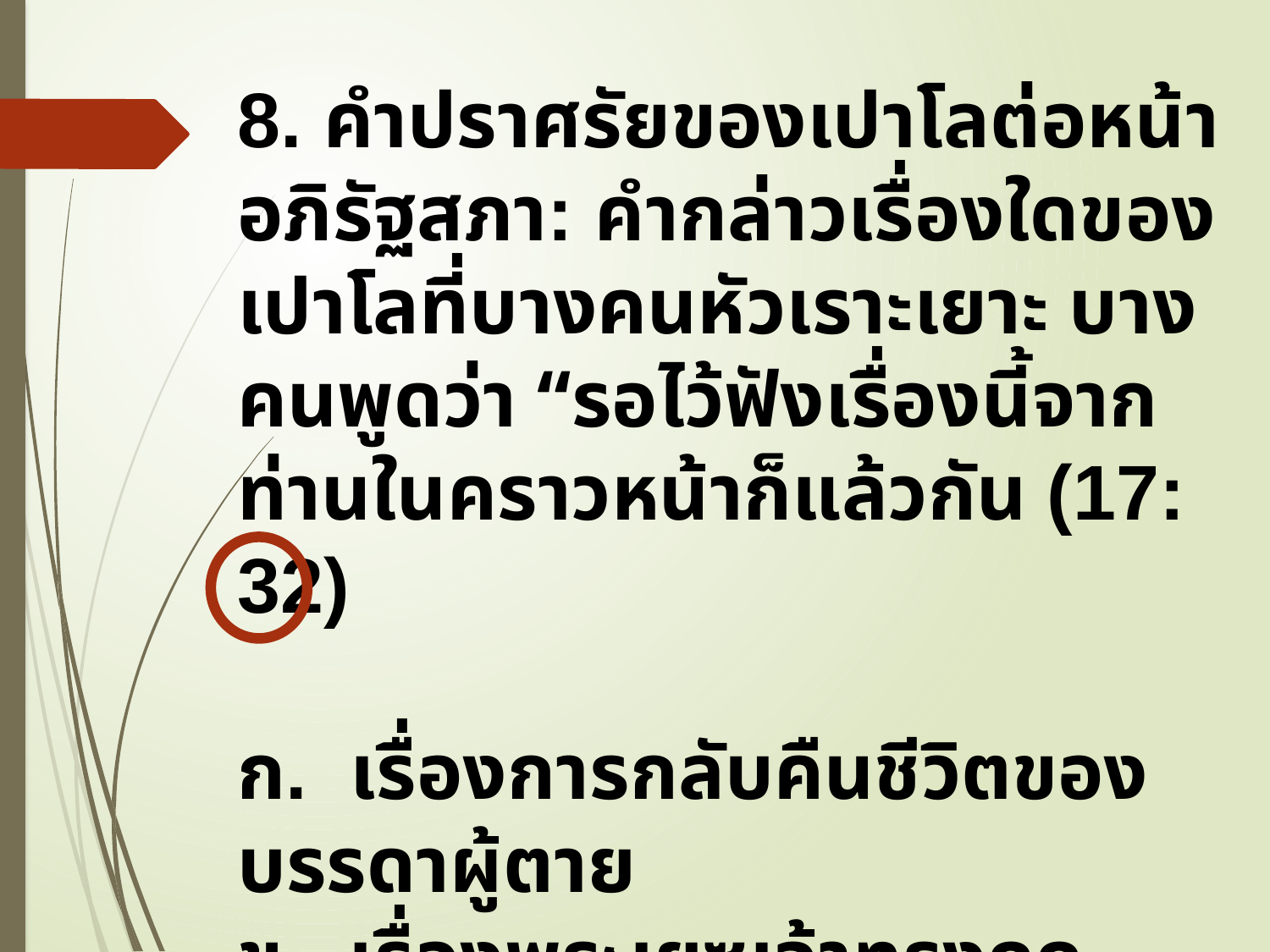

8. คำปราศรัยของเปาโลต่อหน้าอภิรัฐสภา: คำกล่าวเรื่องใดของเปาโลที่บางคนหัวเราะเยาะ บางคนพูดว่า “รอไว้ฟังเรื่องนี้จากท่านในคราวหน้าก็แล้วกัน (17: 32)

ก.  เรื่องการกลับคืนชีวิตของบรรดาผู้ตาย
ข.  เรื่องพระเยซูเจ้าทรงถูกตรึงกางเขน
ค.  เรื่องพระเจ้าที่ตรัสสั่งให้มนุษย์ทุกคนกลับใจ
ง.  เรื่องพระเจ้าจะพิพากษาโลก